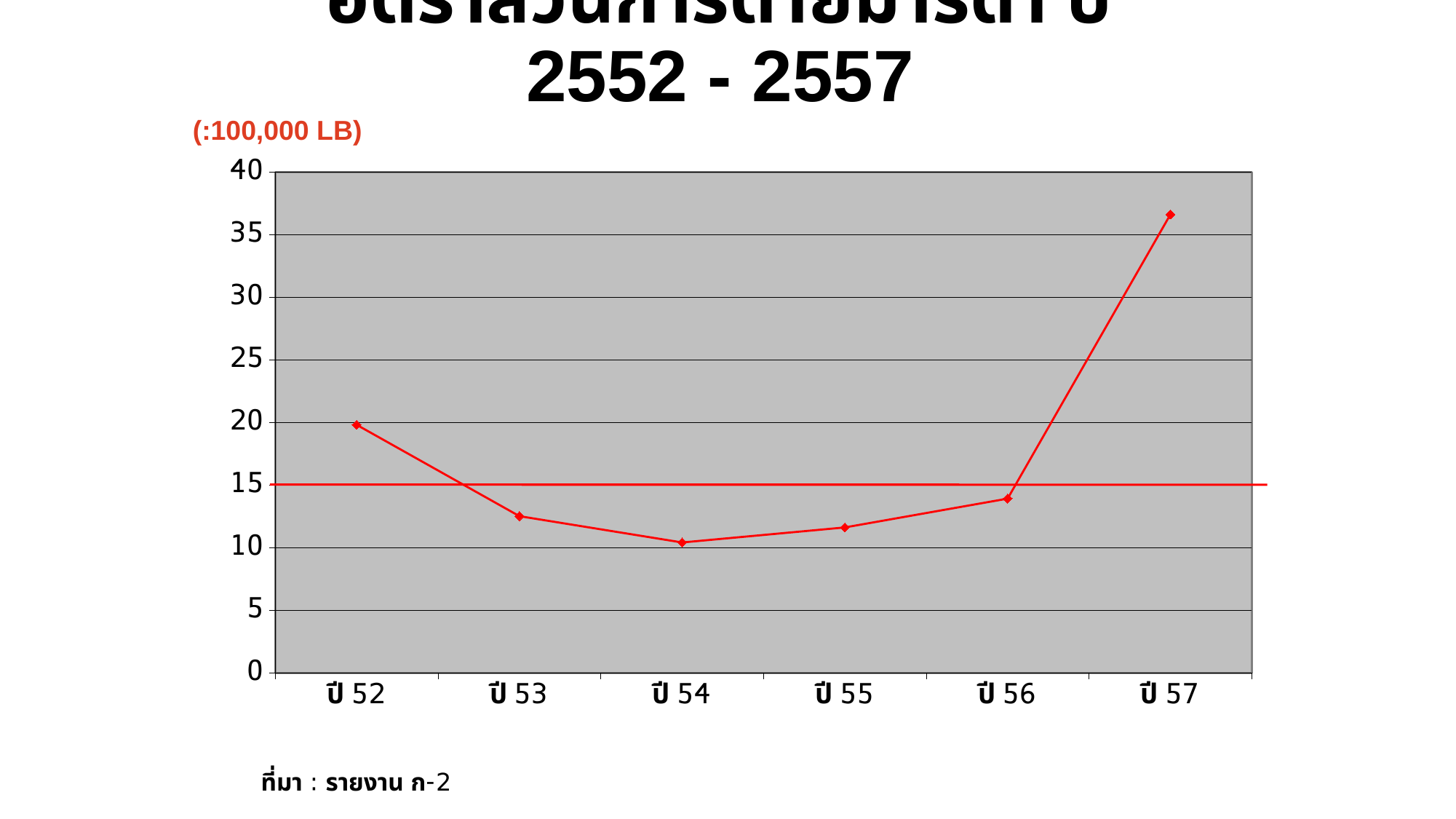

# อัตราส่วนการตายมารดา ปี 2552 - 2557
(:100,000 LB)

### Chart

| Category | แม่ตาย |
|---|---|
| ปี 52 | 19.8 |
| ปี 53 | 12.5 |
| ปี 54 | 10.4 |
| ปี 55 | 11.6 |
| ปี 56 | 13.9 |
| ปี 57 | 36.6 |
ที่มา : รายงาน ก-2